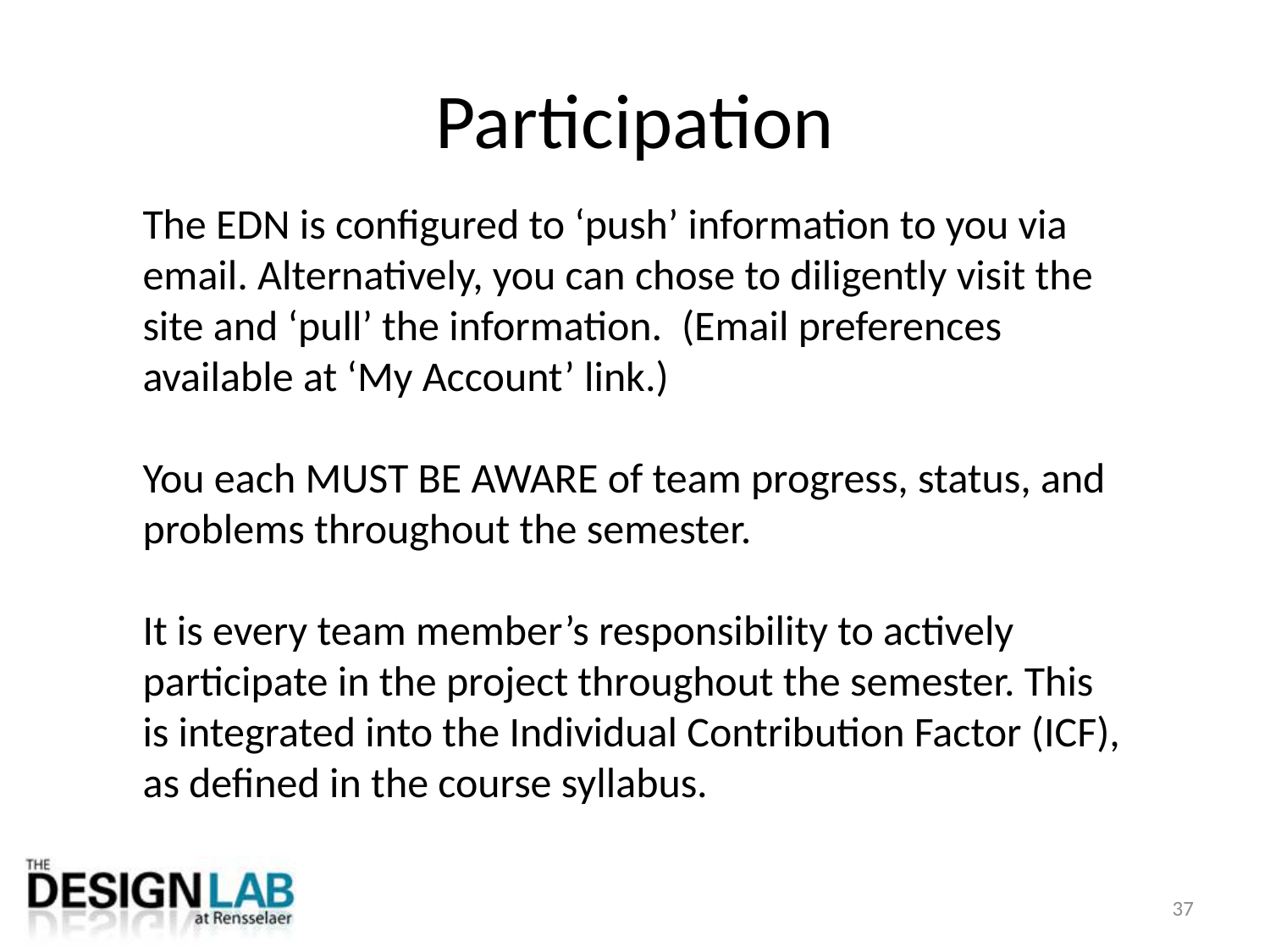

# Participation
The EDN is configured to ‘push’ information to you via email. Alternatively, you can chose to diligently visit the site and ‘pull’ the information.  (Email preferences available at ‘My Account’ link.)

You each MUST BE AWARE of team progress, status, and problems throughout the semester.

It is every team member’s responsibility to actively participate in the project throughout the semester. This is integrated into the Individual Contribution Factor (ICF), as defined in the course syllabus.
37